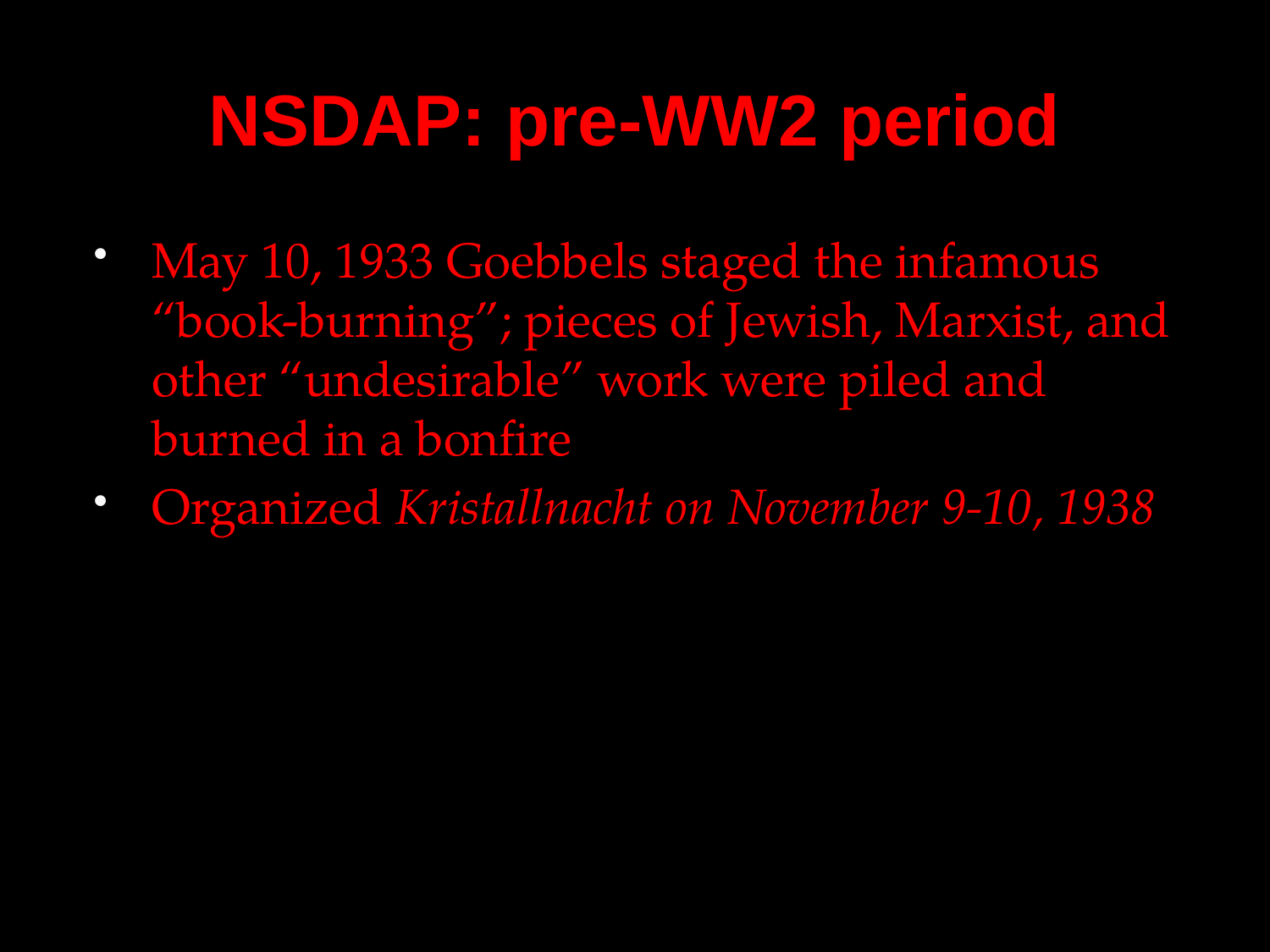

# NSDAP: pre-WW2 period
May 10, 1933 Goebbels staged the infamous “book-burning”; pieces of Jewish, Marxist, and other “undesirable” work were piled and burned in a bonfire
Organized Kristallnacht on November 9-10, 1938